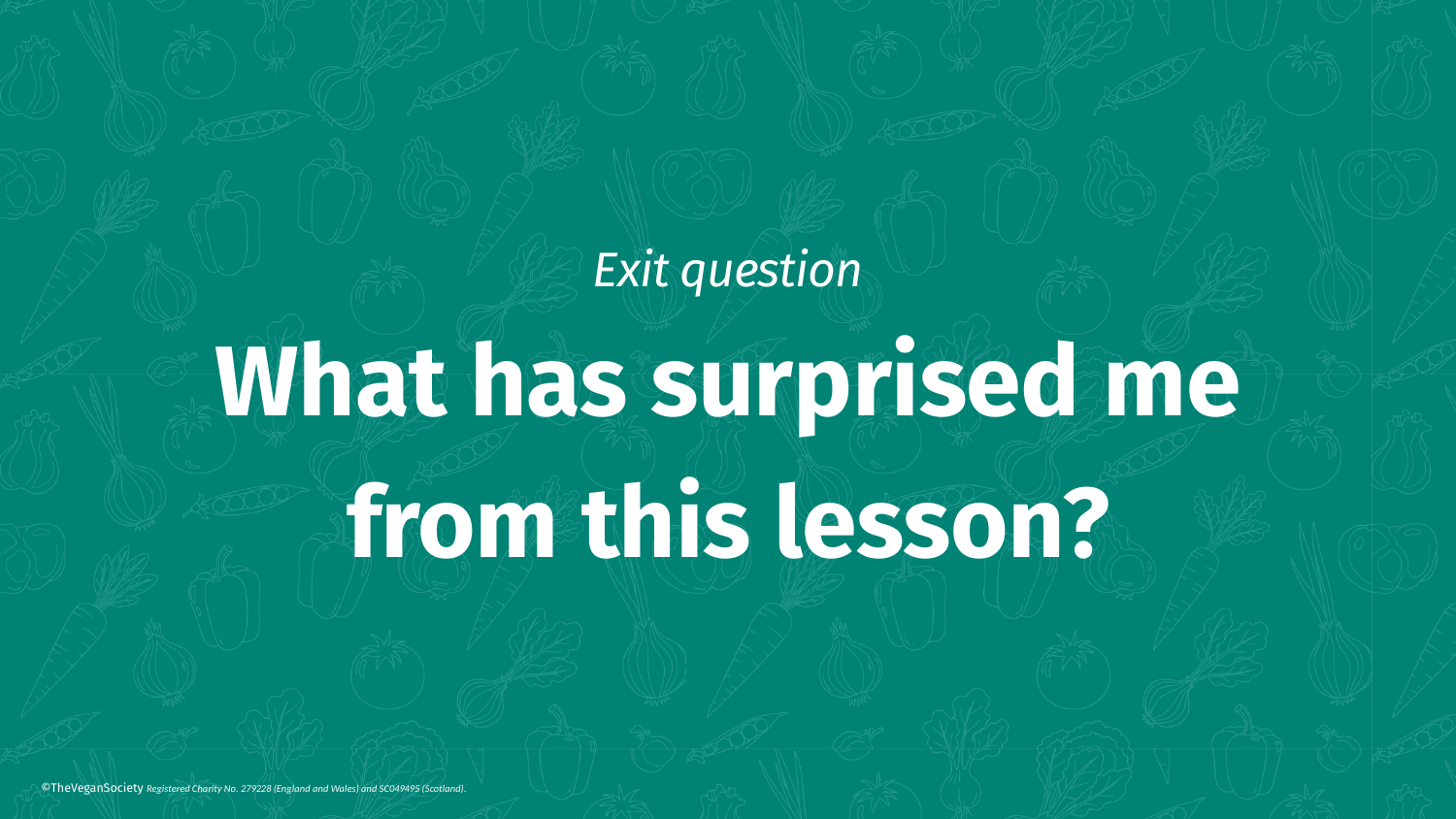

# Exit question
What has surprised me
from this lesson?